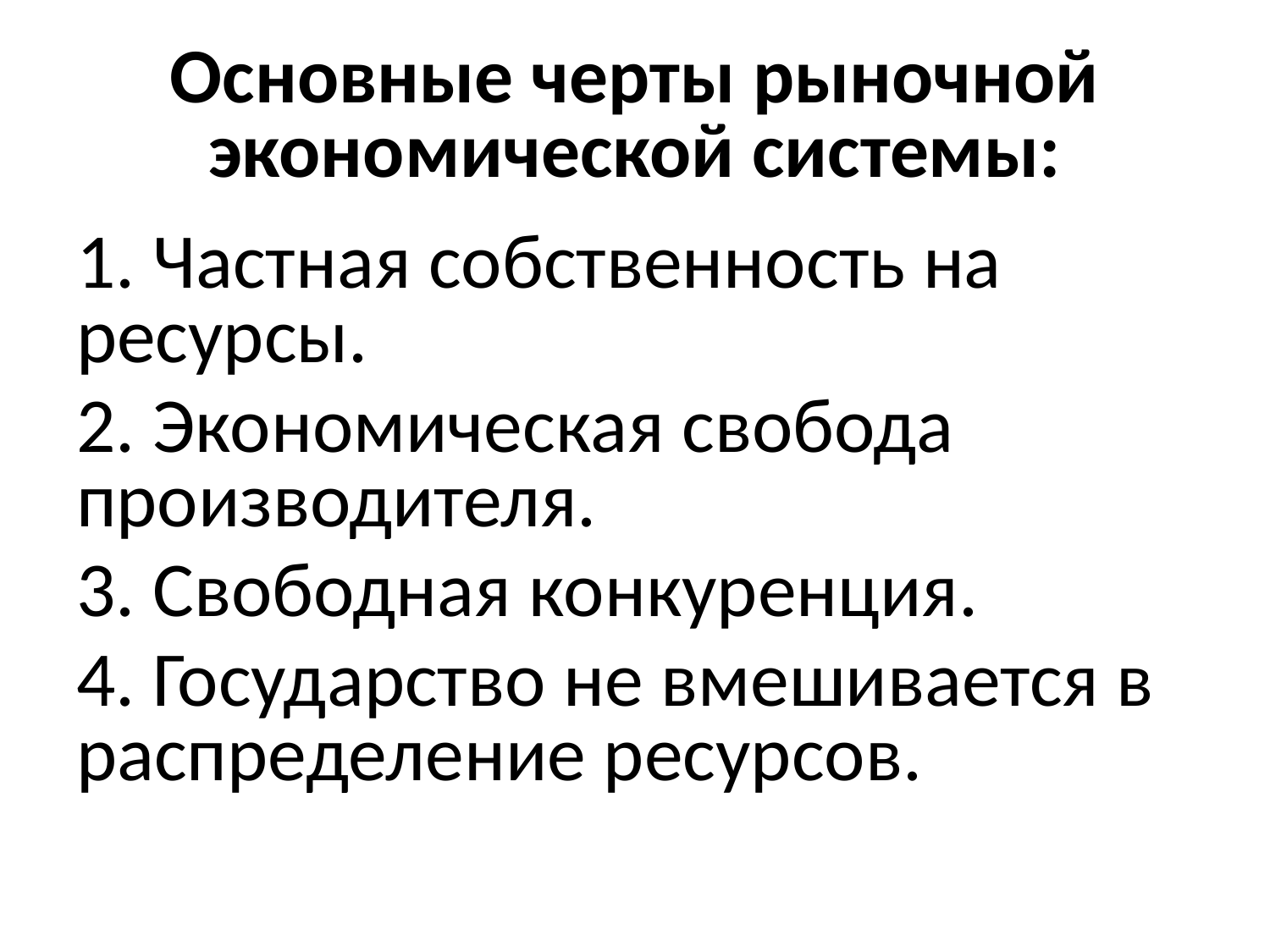

# Основные черты рыночной экономической системы:
1. Частная собственность на ресурсы.
2. Экономическая свобода производителя.
3. Свободная конкуренция.
4. Государство не вмешивается в распределение ресурсов.